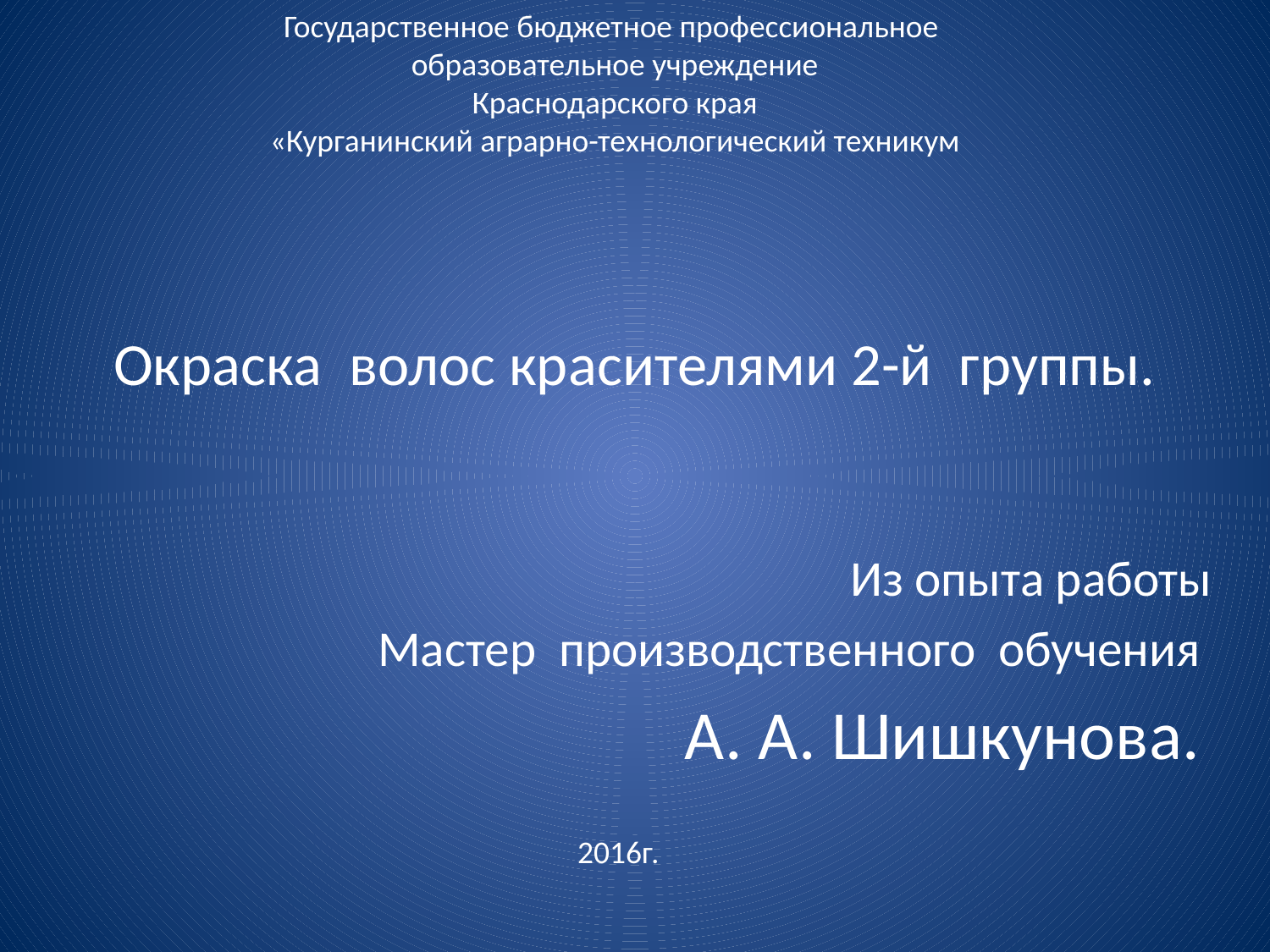

Государственное бюджетное профессиональное  образовательное учреждение
Краснодарского края
«Курганинский аграрно-технологический техникум
# Окраска  волос красителями 2-й  группы.
Из опыта работы
Мастер  производственного  обучения
 А. А. Шишкунова.

2016г.